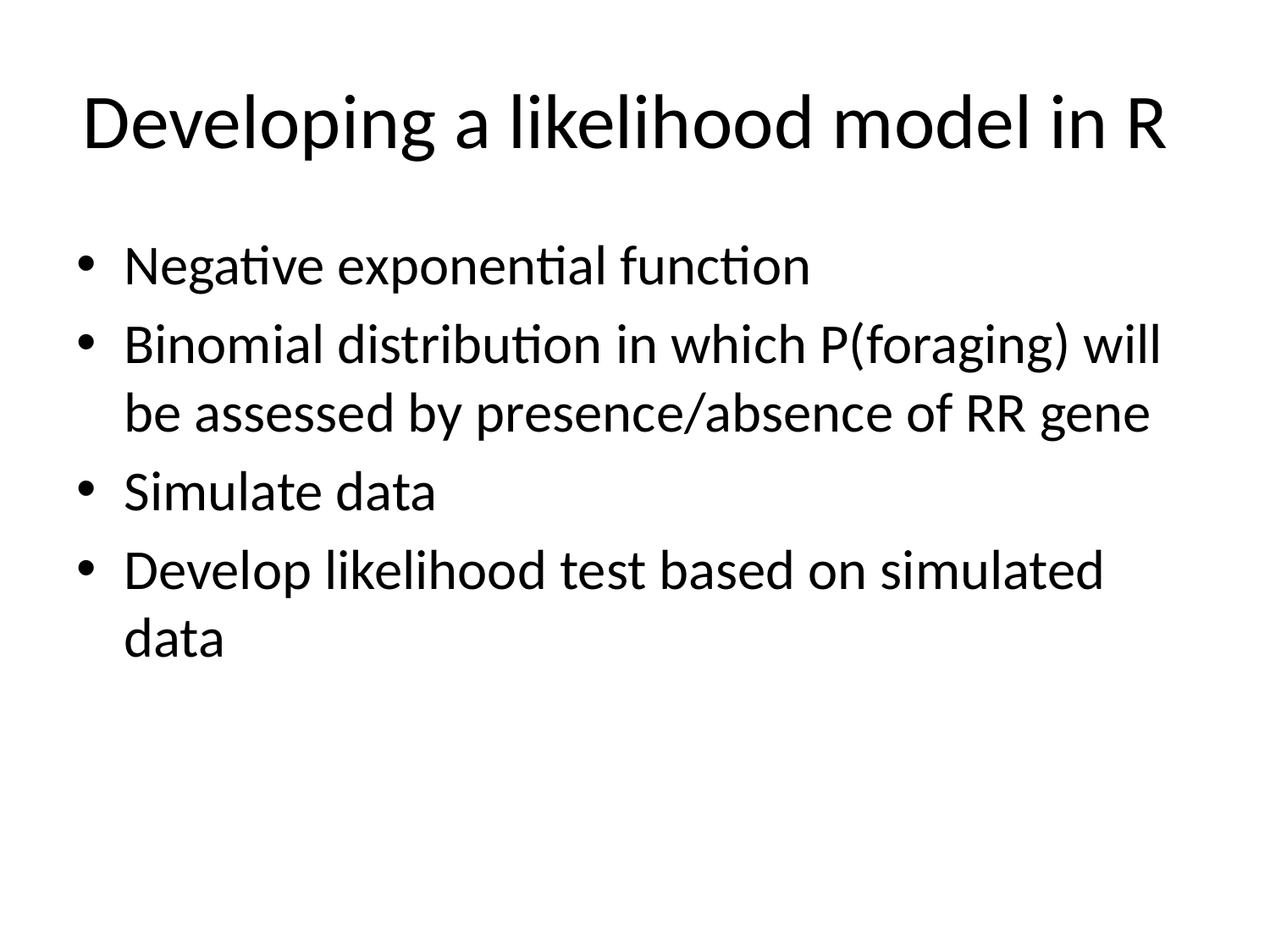

# Developing a likelihood model in R
Negative exponential function
Binomial distribution in which P(foraging) will be assessed by presence/absence of RR gene
Simulate data
Develop likelihood test based on simulated data